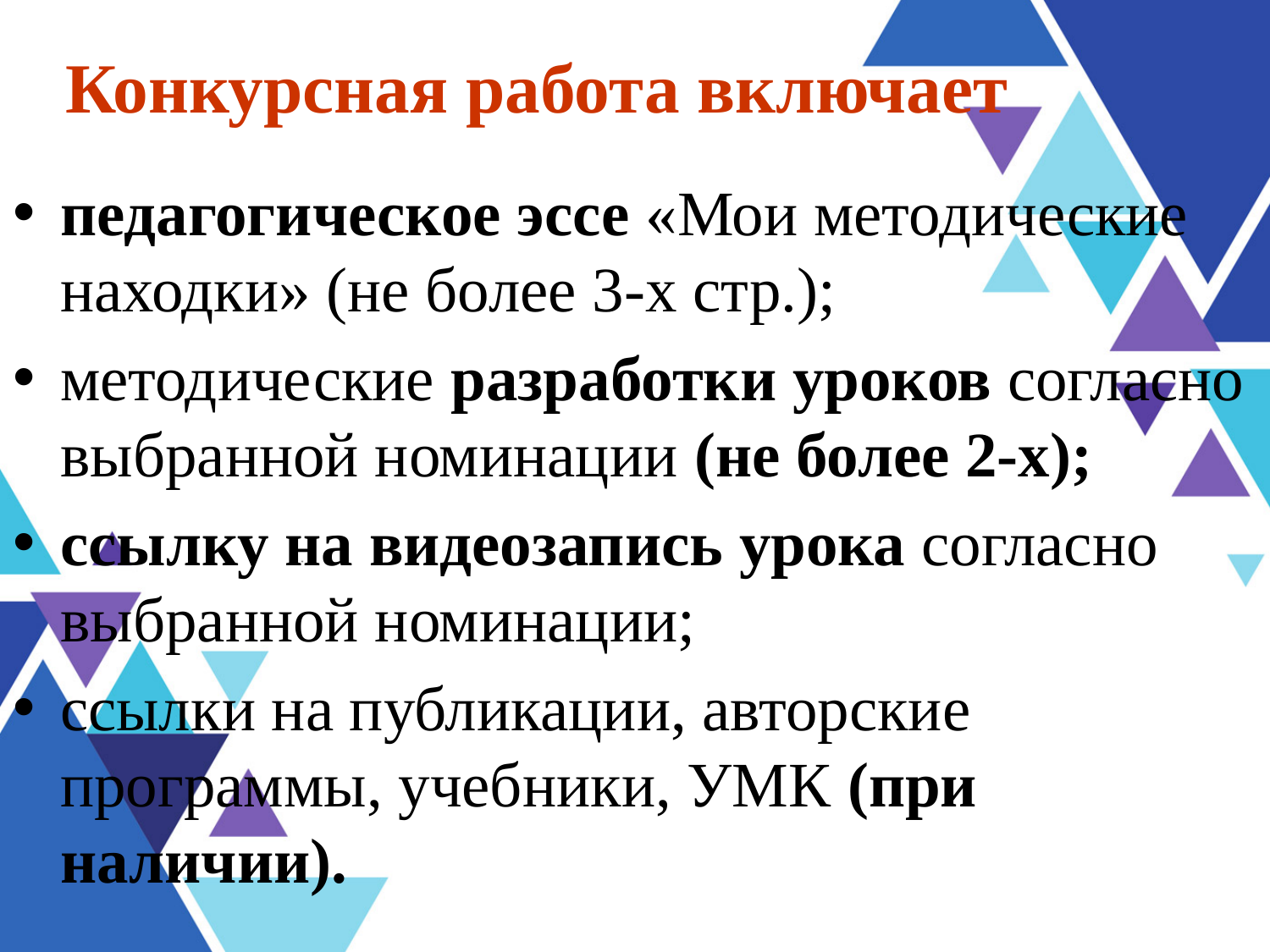

Конкурсная работа включает
педагогическое эссе «Мои методические находки» (не более 3-х стр.);
методические разработки уроков согласно выбранной номинации (не более 2-х);
ссылку на видеозапись урока согласно выбранной номинации;
ссылки на публикации, авторские программы, учебники, УМК (при наличии).